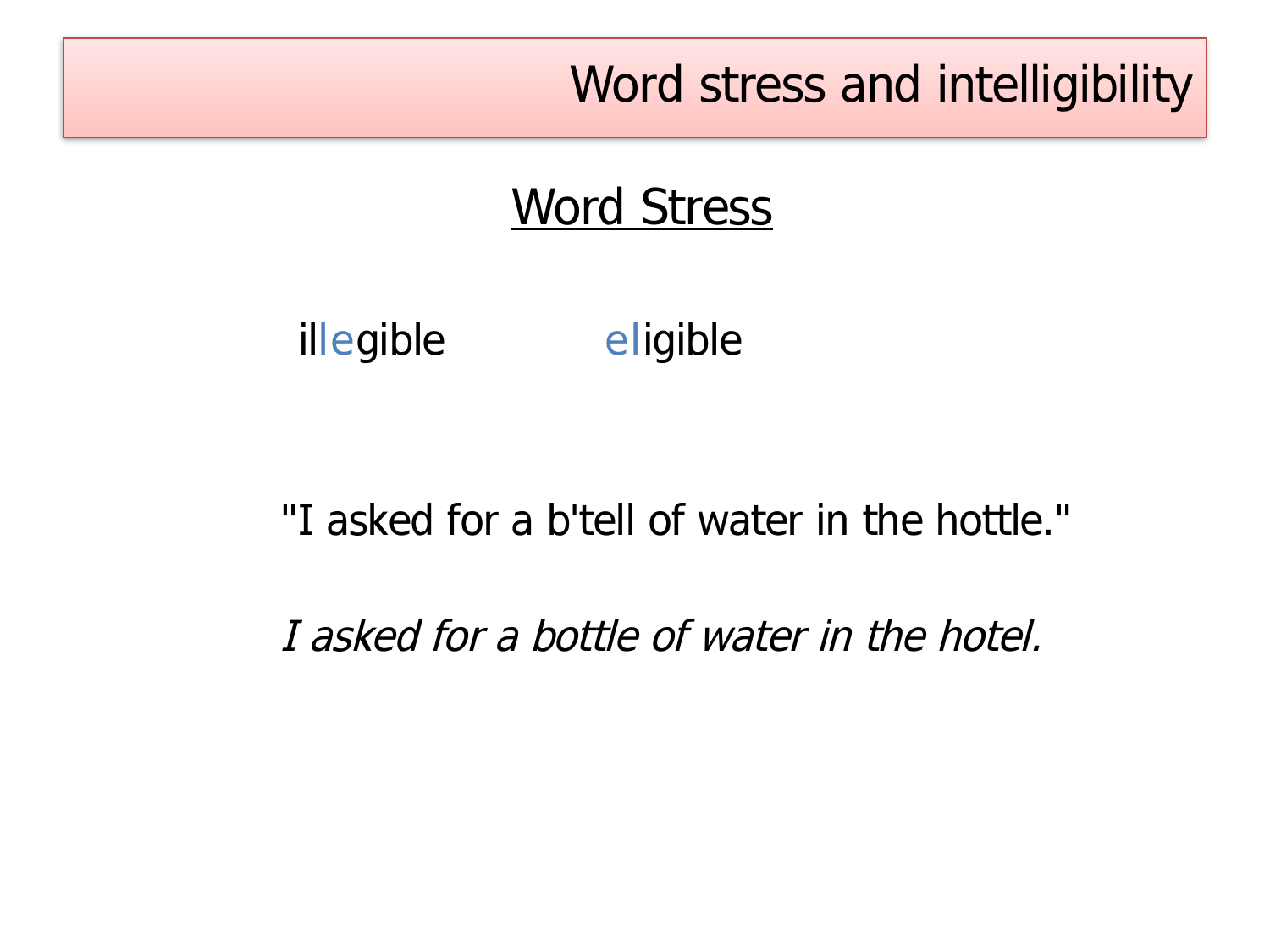

Word stress and intelligibility
Word Stress

illegible
eligible
"I asked for a b'tell of water in the hottle."
I asked for a bottle of water in the hotel.